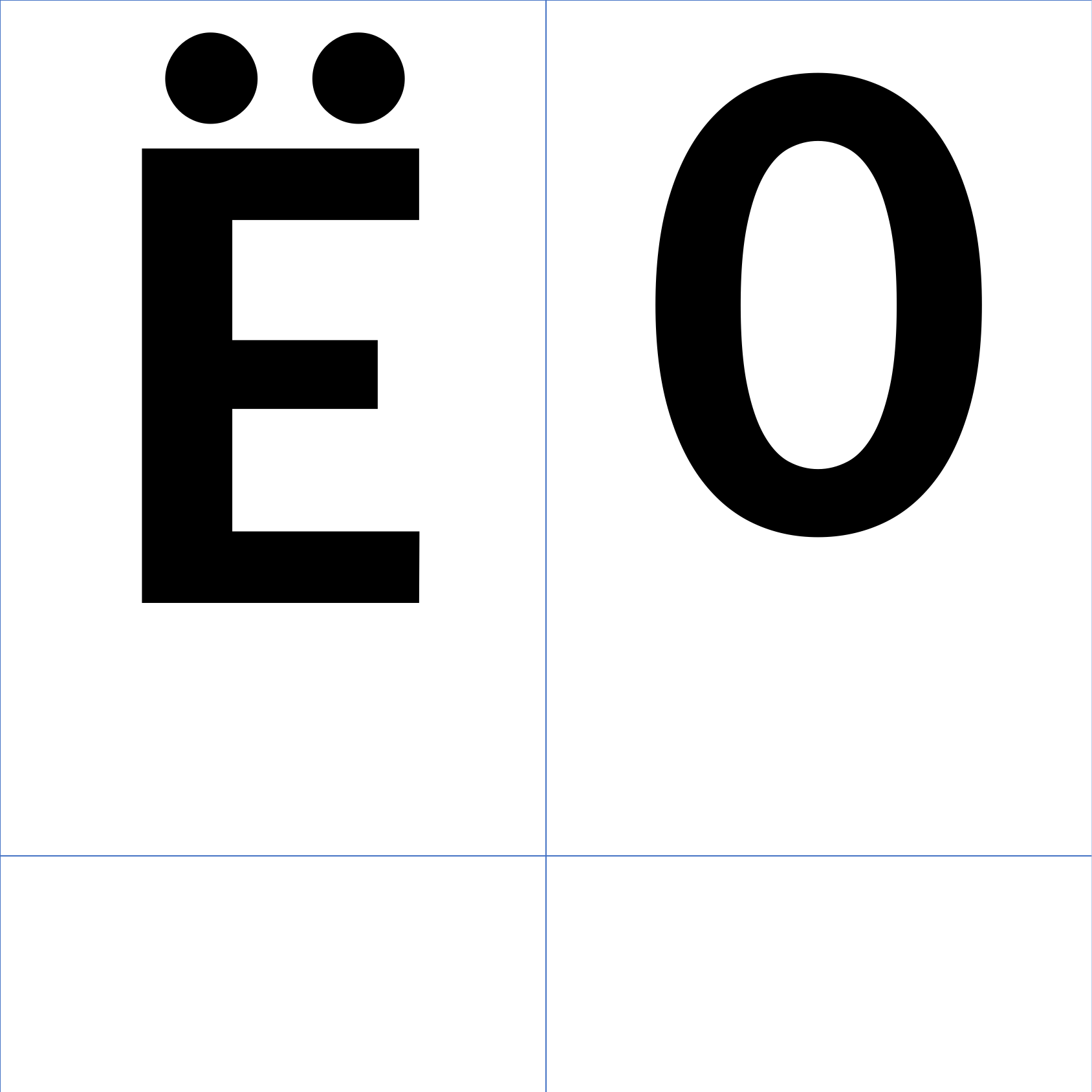

| Ё | 0 |
| --- | --- |
|  |  |